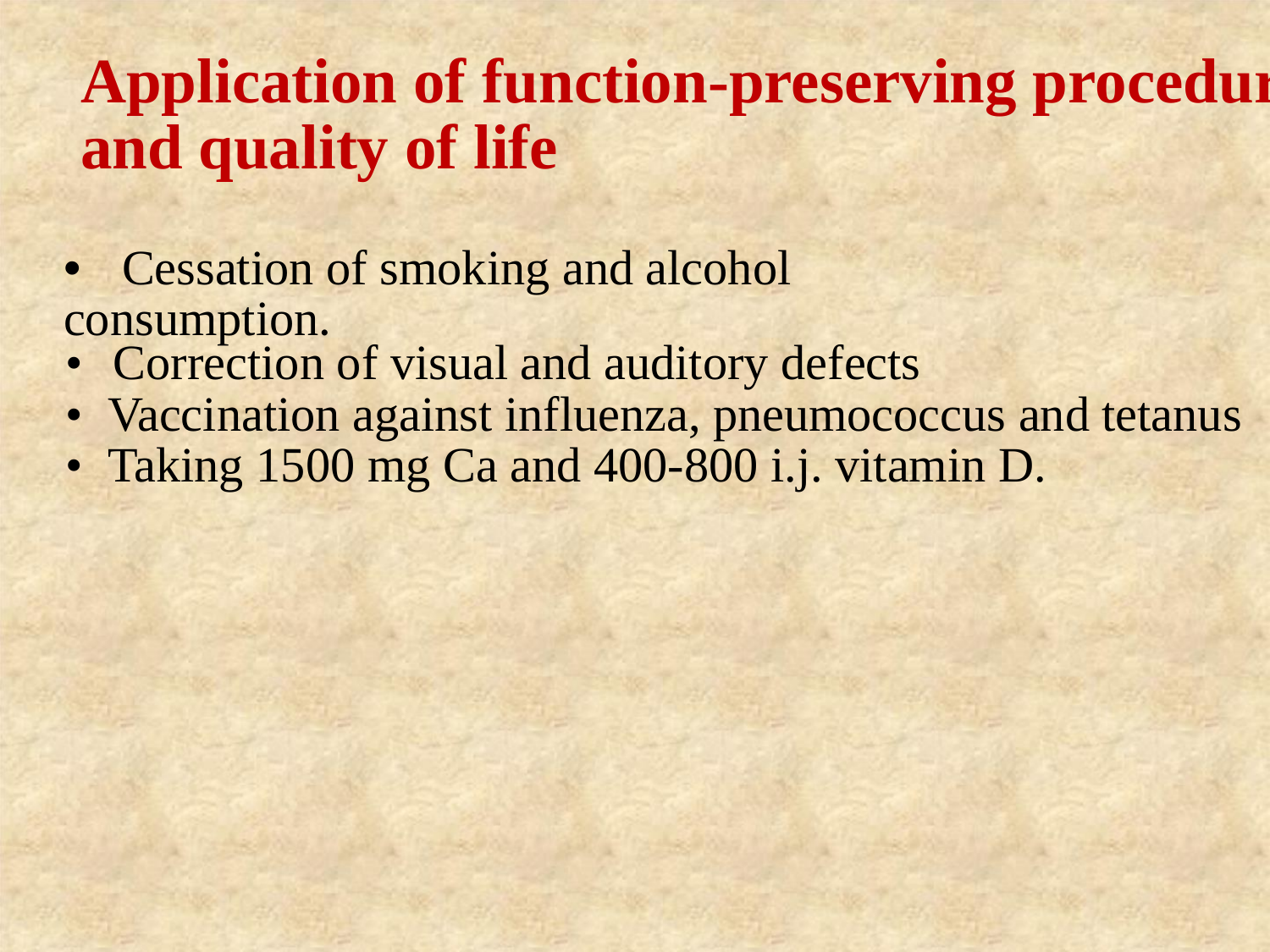

Application of function-preserving procedures and quality of life
•   Cessation of smoking and alcohol consumption.
• Correction of visual and auditory defects
•  Vaccination against influenza, pneumococcus and tetanus
•  Taking 1500 mg Ca and 400-800 i.j. vitamin D.